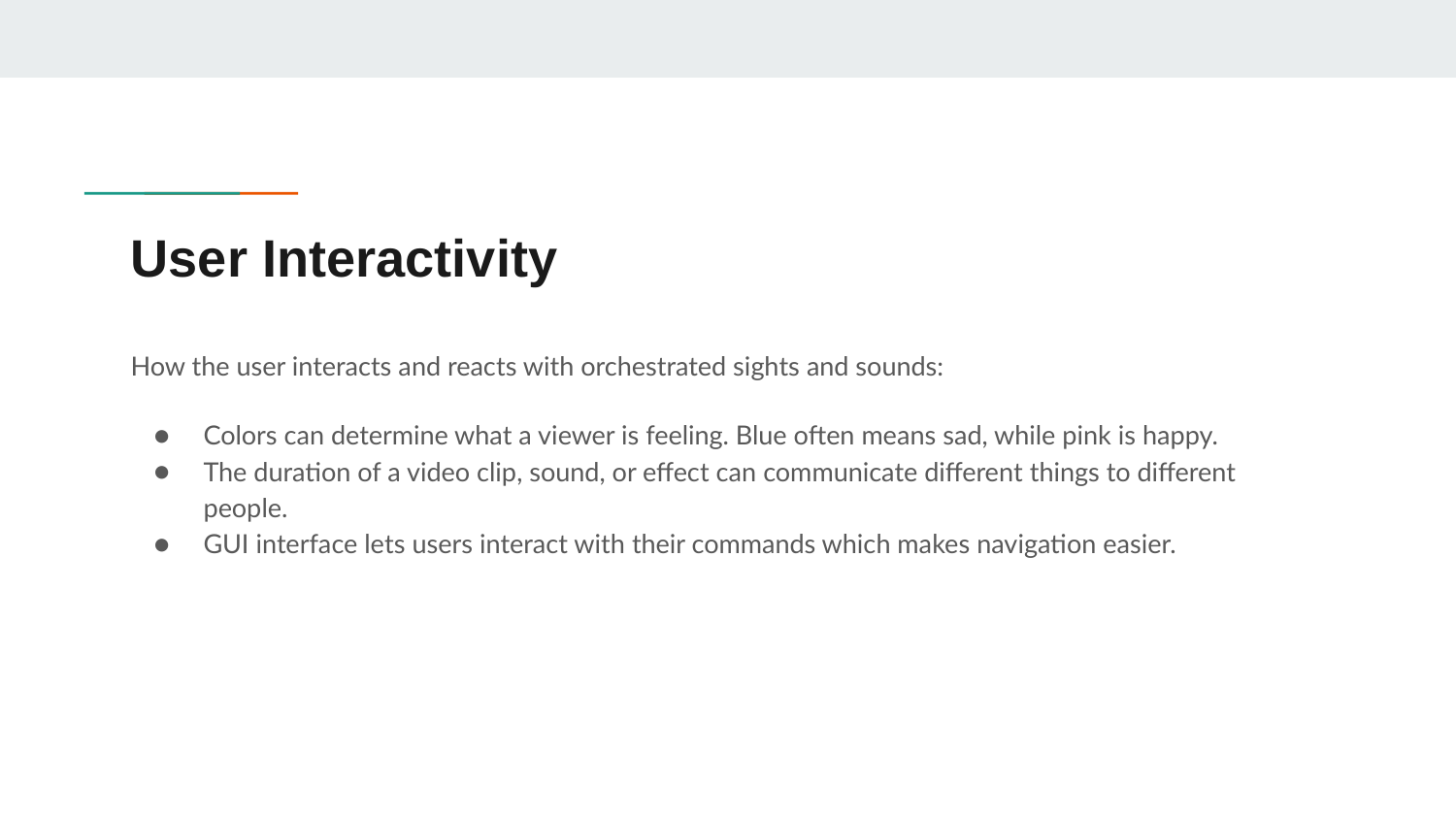

# User Interactivity
How the user interacts and reacts with orchestrated sights and sounds:
Colors can determine what a viewer is feeling. Blue often means sad, while pink is happy.
The duration of a video clip, sound, or effect can communicate different things to different people.
GUI interface lets users interact with their commands which makes navigation easier.